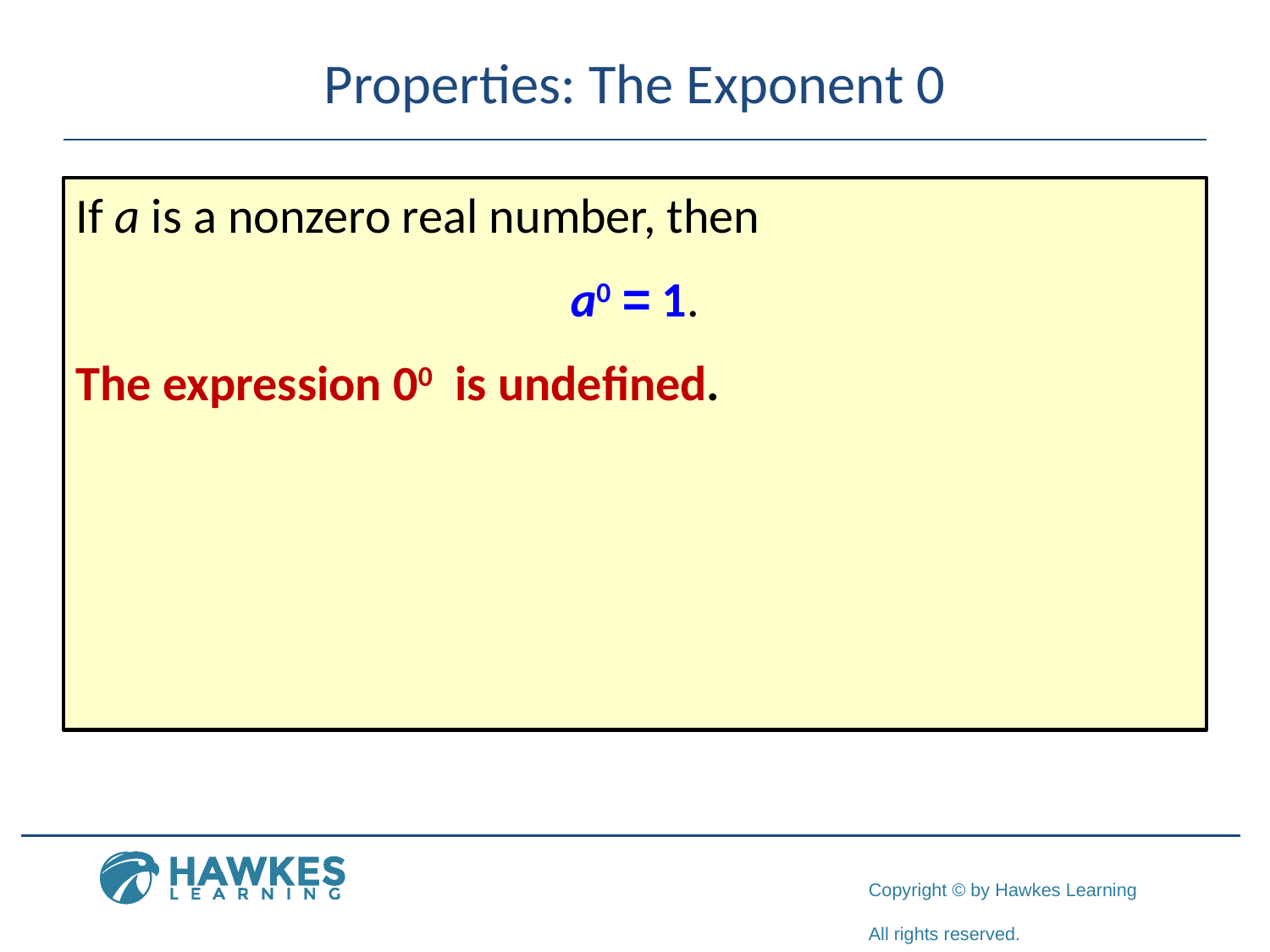

# Properties: The Exponent 0
If a is a nonzero real number, then
a0 = 1.
The expression 00  is undefined.